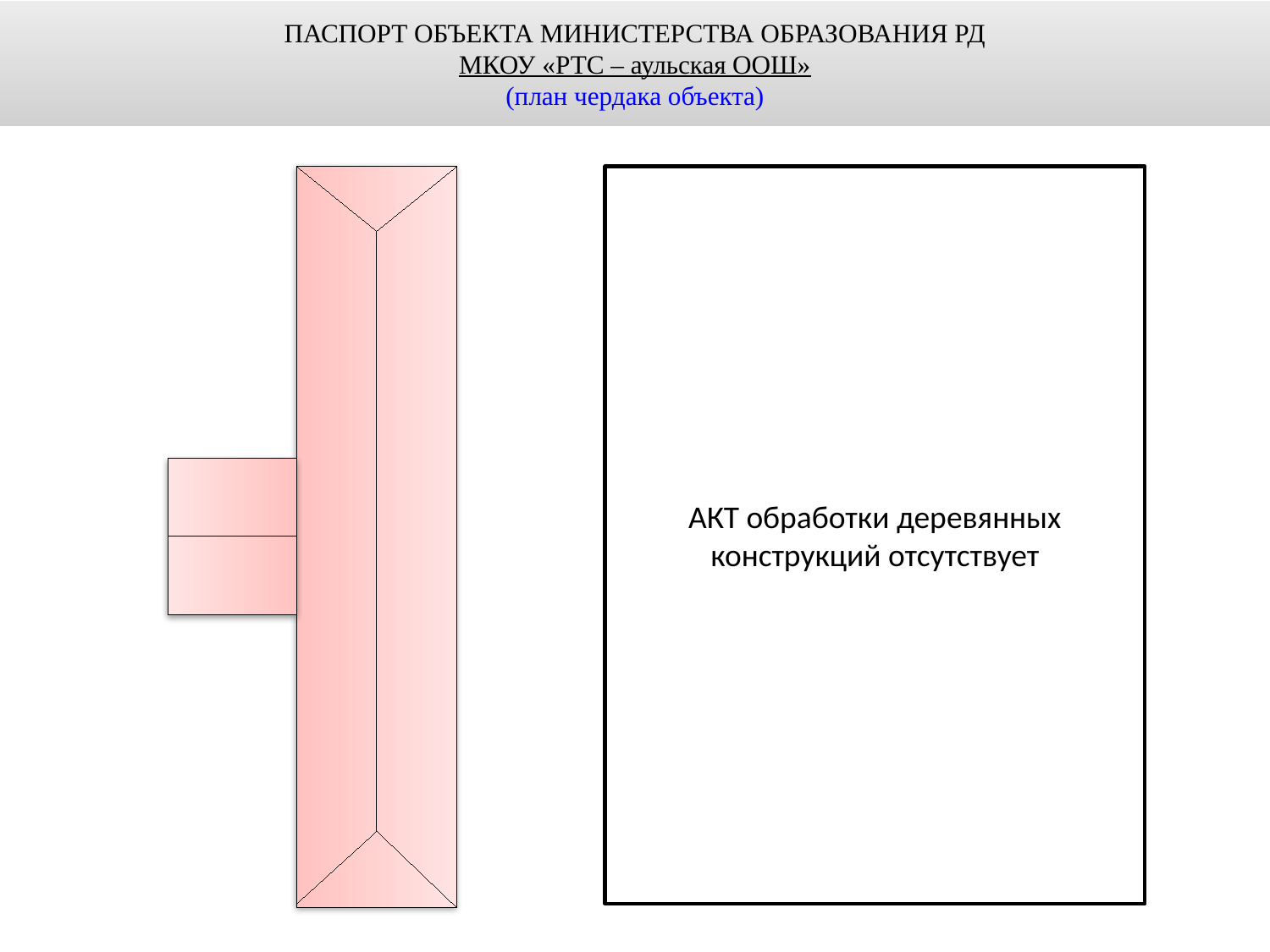

ПАСПОРТ ОБЪЕКТА МИНИСТЕРСТВА ОБРАЗОВАНИЯ РД
МКОУ «РТС – аульская ООШ»
(план чердака объекта)
АКТ обработки деревянных конструкций отсутствует